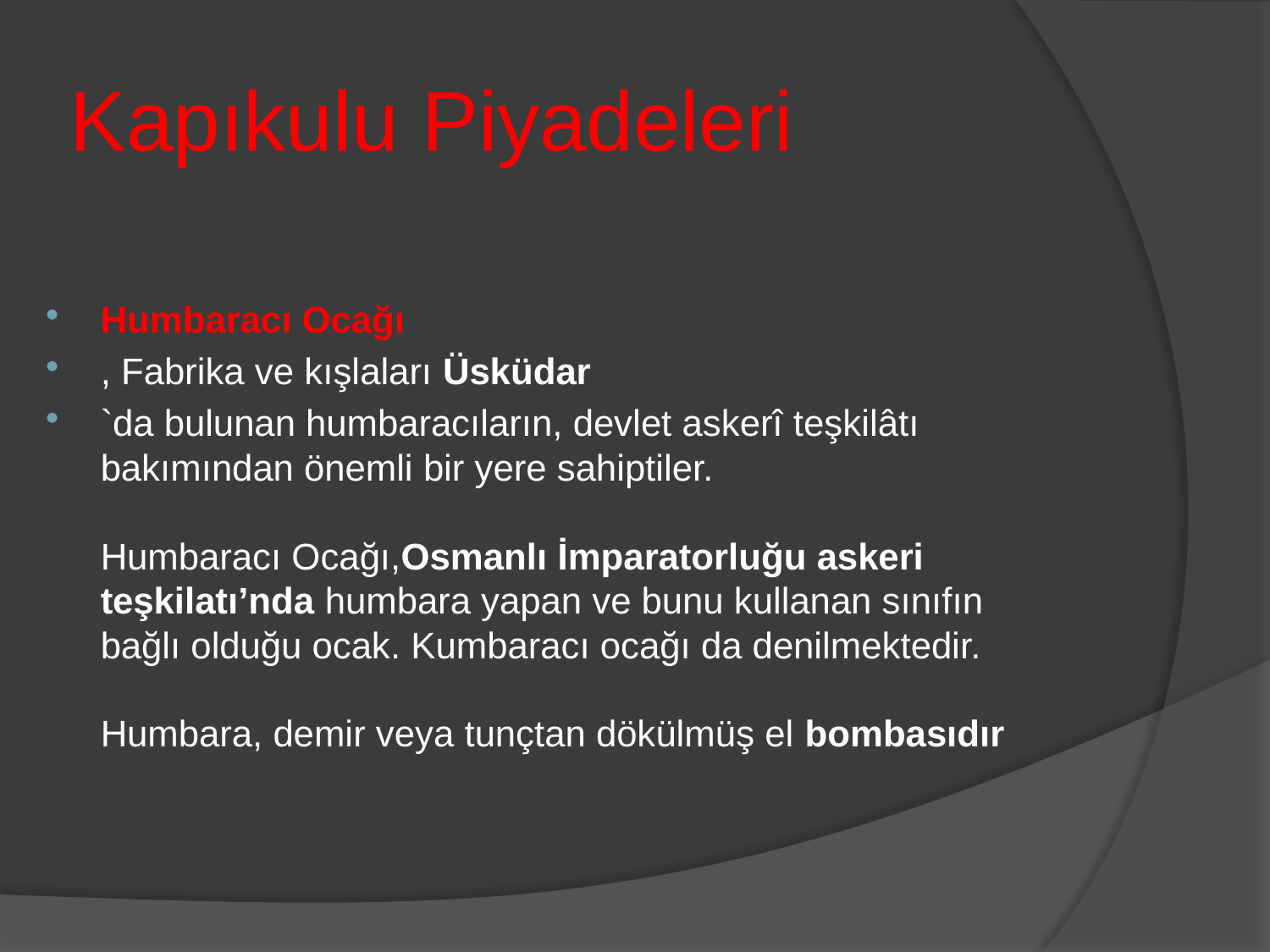

# Kapıkulu Piyadeleri

Humbaracı Ocağı
, Fabrika ve kışlaları Üsküdar
`da bulunan humbaracıların, devlet askerî teşkilâtı bakımından önemli bir yere sahiptiler. 
Humbaracı Ocağı,Osmanlı İmparatorluğu askeri teşkilatı’nda humbara yapan ve bunu kullanan sınıfın bağlı olduğu ocak. Kumbaracı ocağı da denilmektedir. 
Humbara, demir veya tunçtan dökülmüş el bombasıdır